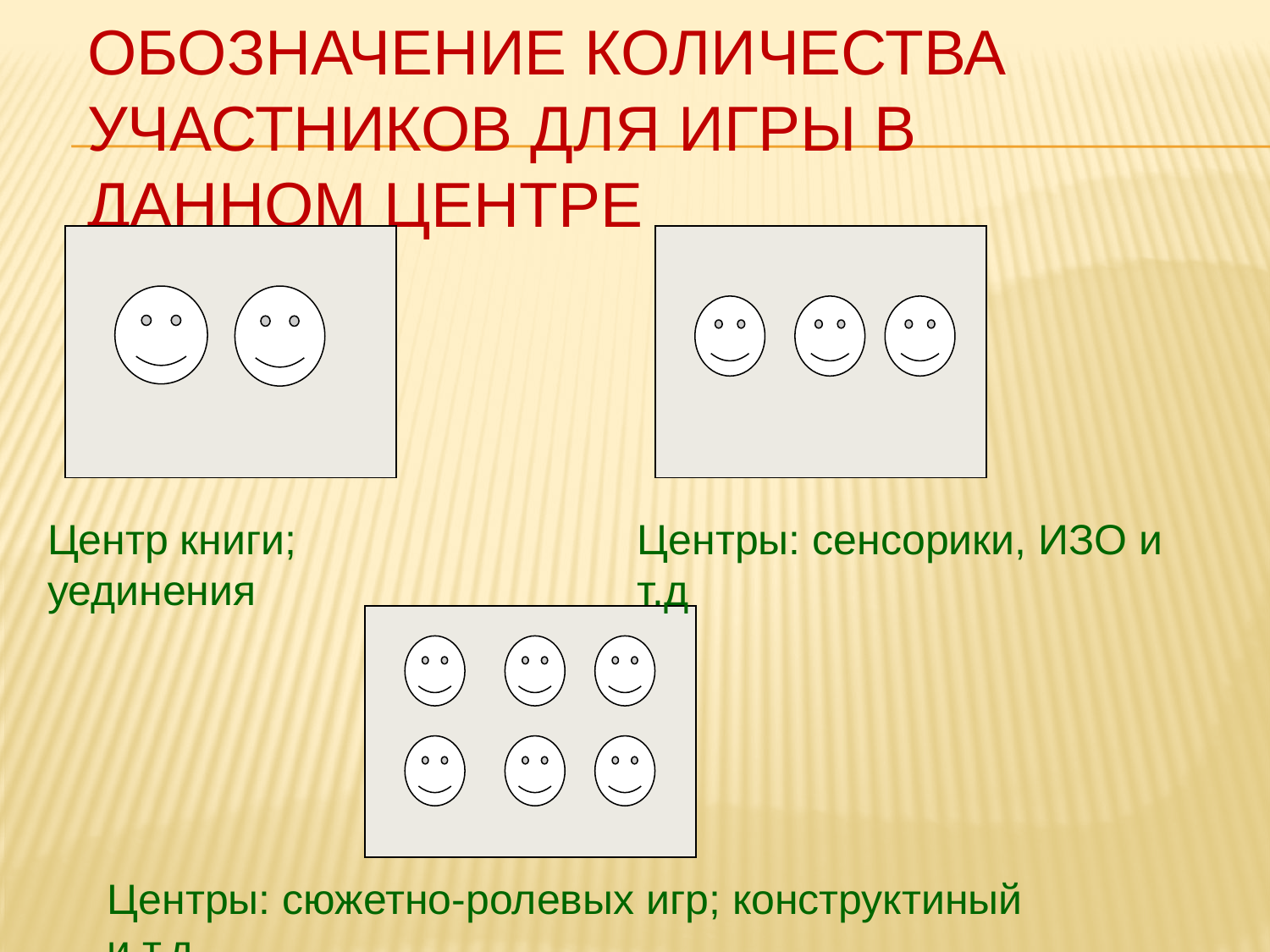

# Обозначение количества участников для игры в данном центре
|  |
| --- |
|  |
| --- |

Центр книги; уединения
Центры: сенсорики, ИЗО и т.д
|  |
| --- |

Центры: сюжетно-ролевых игр; конструктиный и т.д.